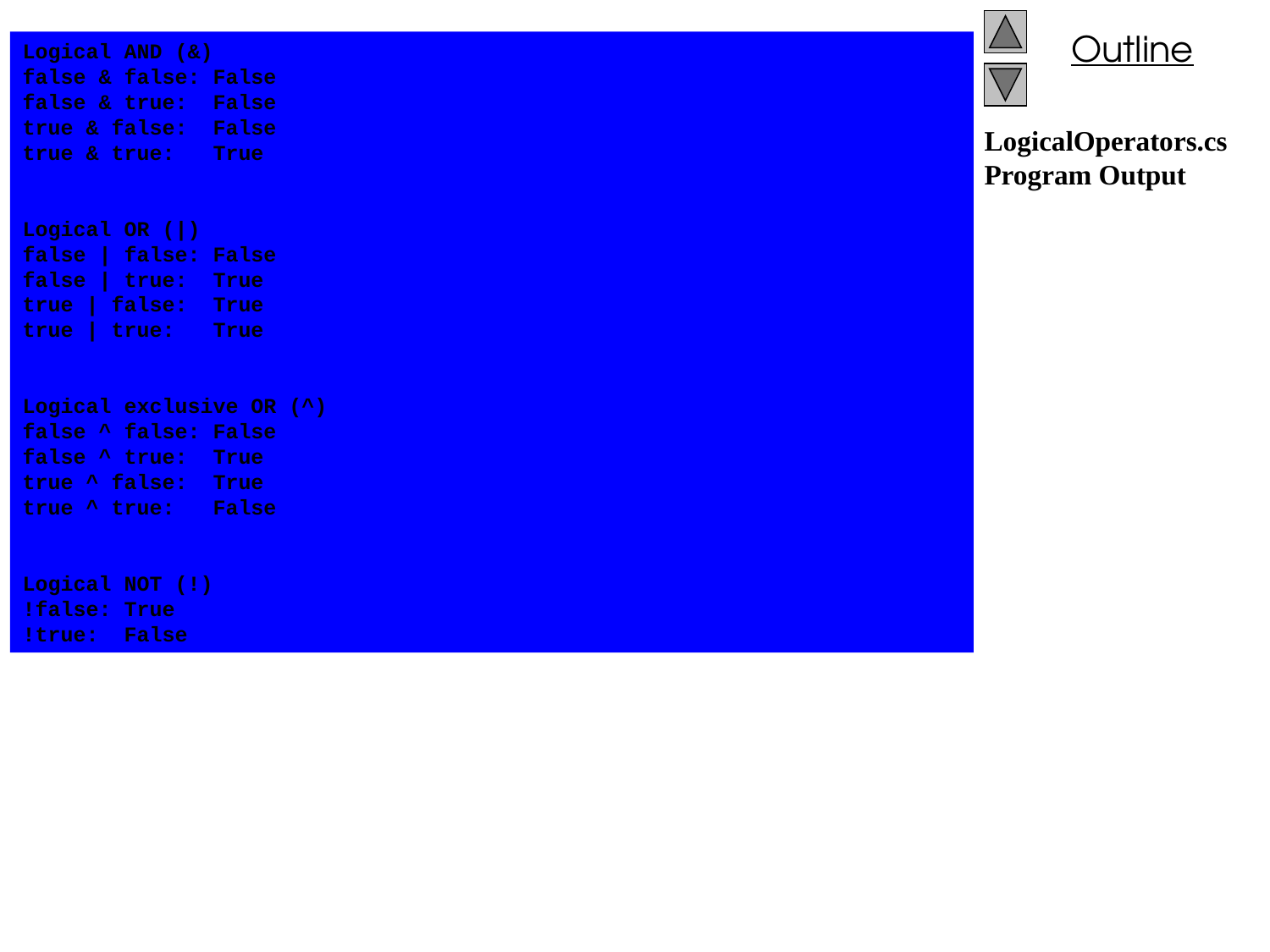

Logical AND (&)
false & false: False
false & true:  False
true & false:  False
true & true:   True

Logical OR (|)
false | false: False
false | true:  True
true | false:  True
true | true:   True

Logical exclusive OR (^)
false ^ false: False
false ^ true:  True
true ^ false:  True
true ^ true:   False

Logical NOT (!)
!false: True
!true:  False
# LogicalOperators.cs Program Output